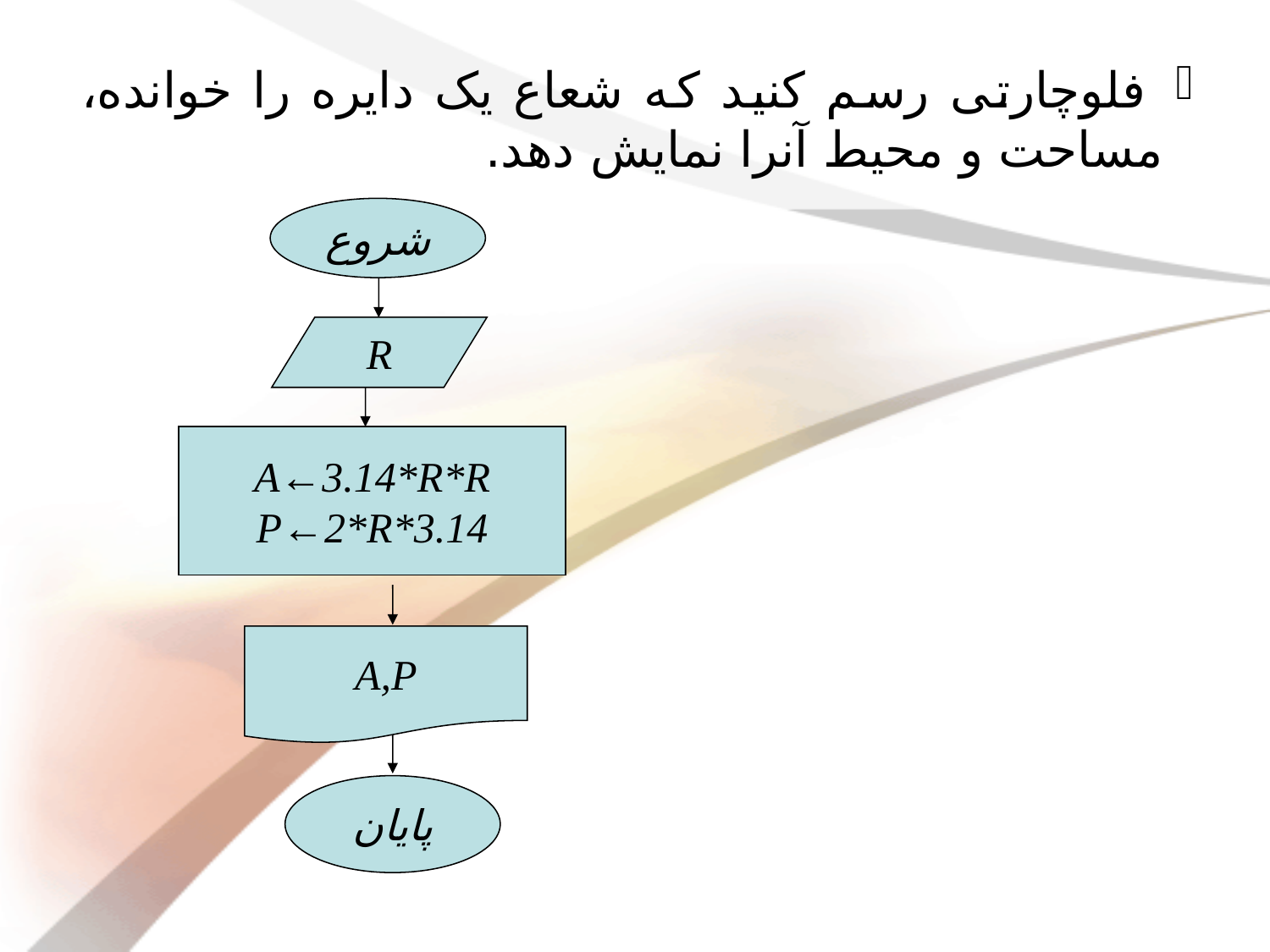

# فلوچارتی رسم کنید که شعاع یک دایره را خوانده، مساحت و محیط آنرا نمایش دهد.
شروع

R

A←3.14*R*R
P←2*R*3.14

A,P

پایان